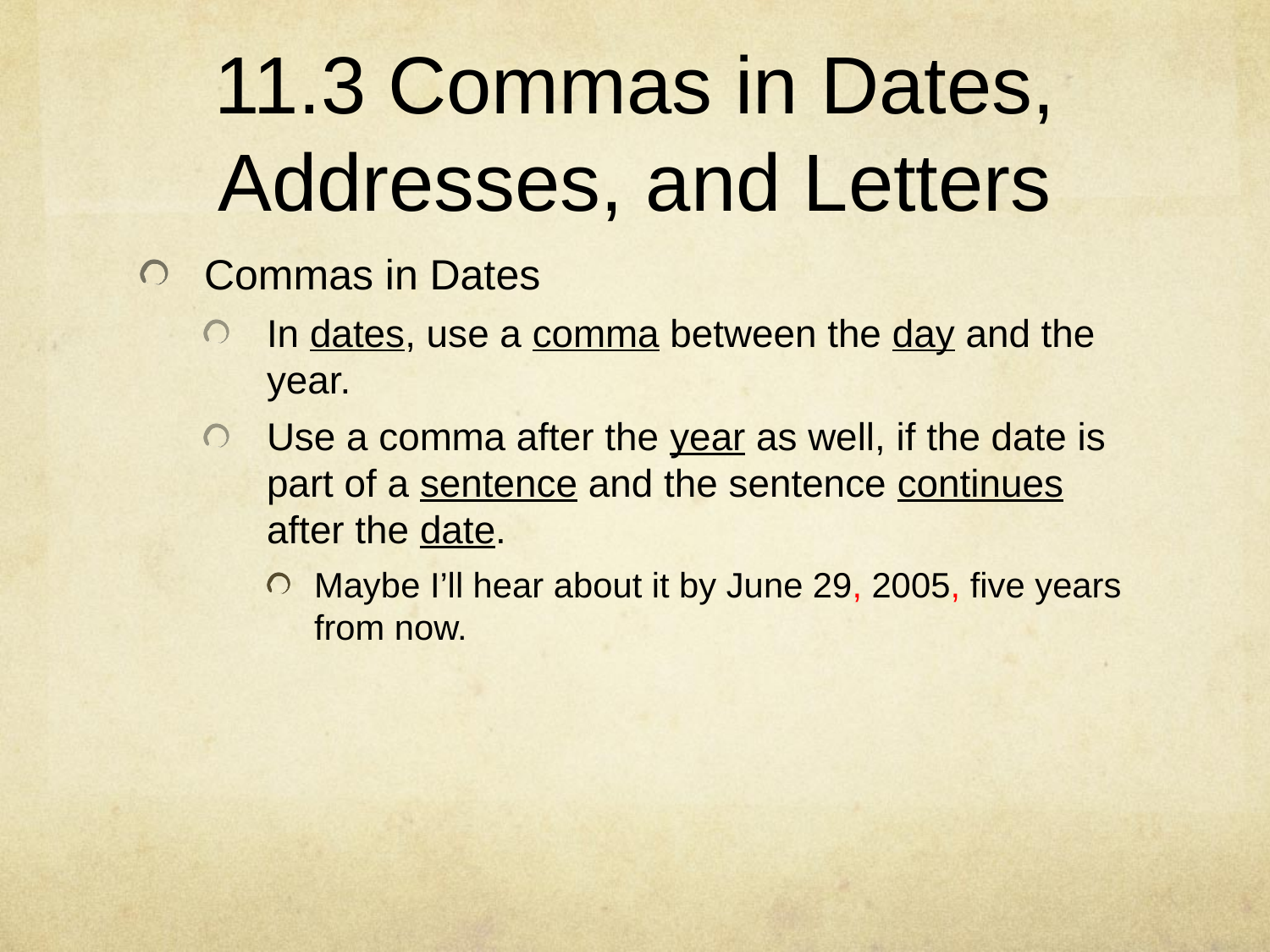

# 11.3 Commas in Dates, Addresses, and Letters
Commas in Dates
In dates, use a comma between the day and the year.
Use a comma after the year as well, if the date is part of a sentence and the sentence continues after the date.
Maybe I’ll hear about it by June 29, 2005, five years from now.